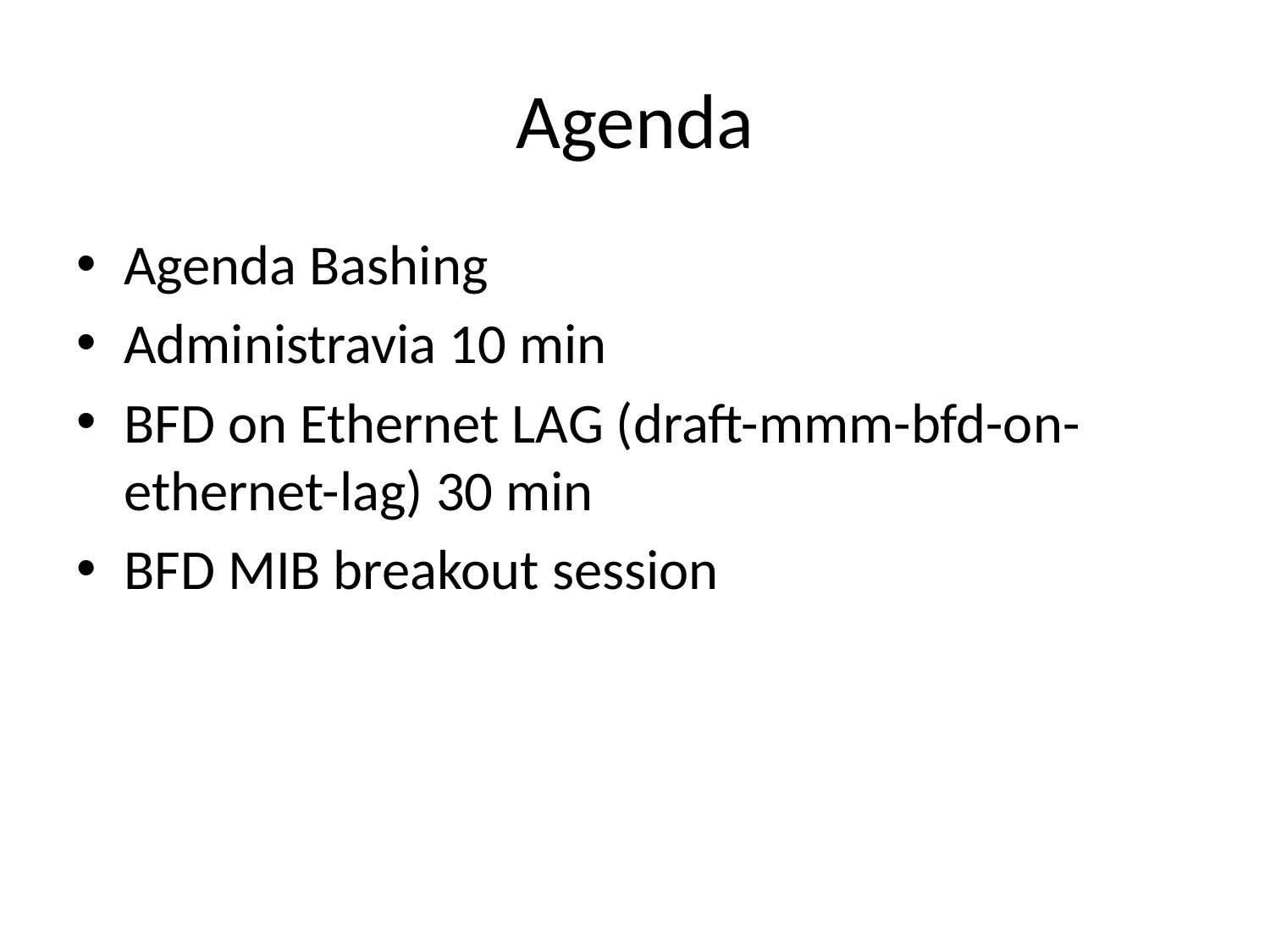

# Agenda
Agenda Bashing
Administravia 10 min
BFD on Ethernet LAG (draft-mmm-bfd-on-ethernet-lag) 30 min
BFD MIB breakout session